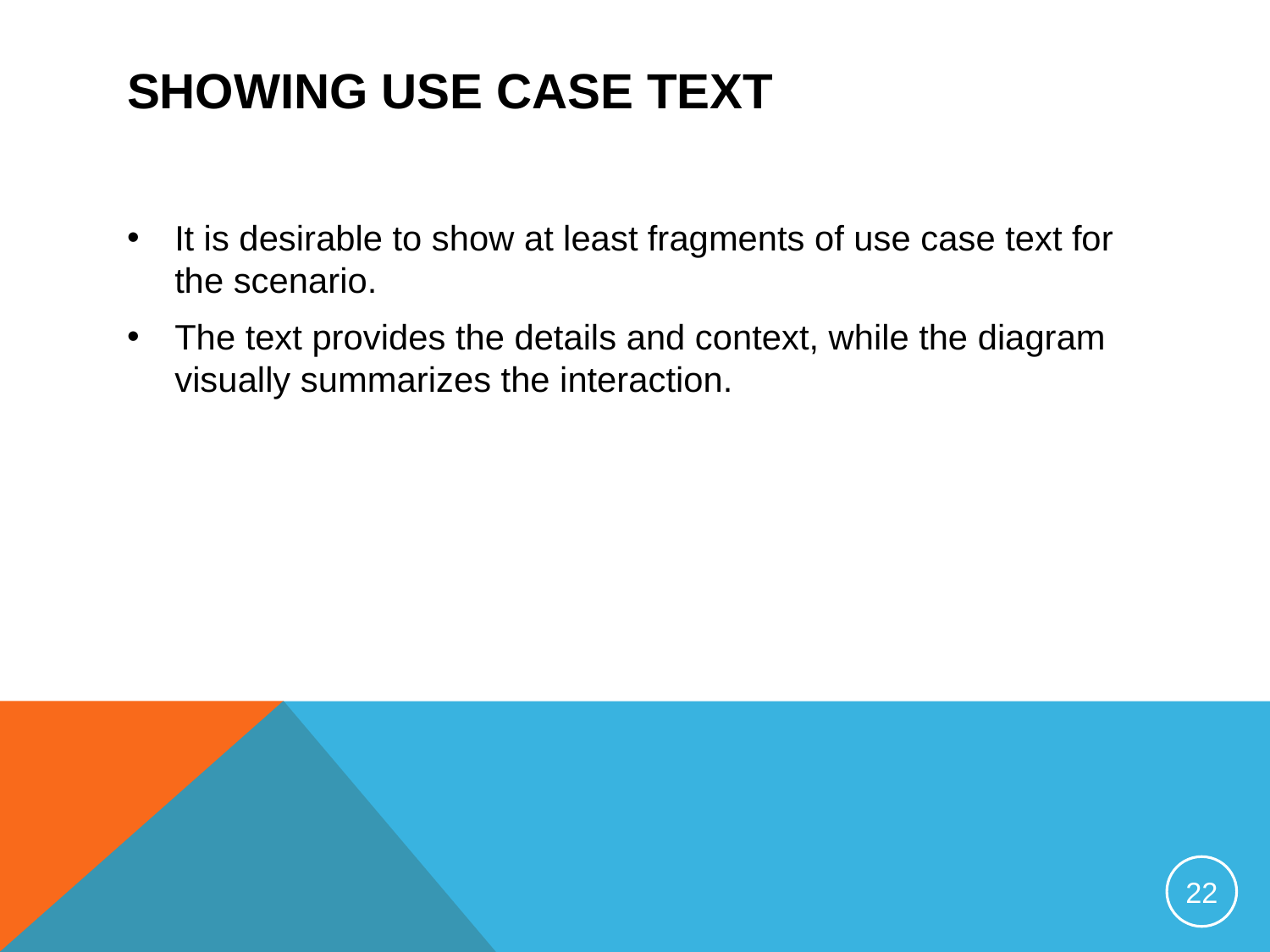

# Showing Use Case Text

It is desirable to show at least fragments of use case text for the scenario.
The text provides the details and context, while the diagram visually summarizes the interaction.

22